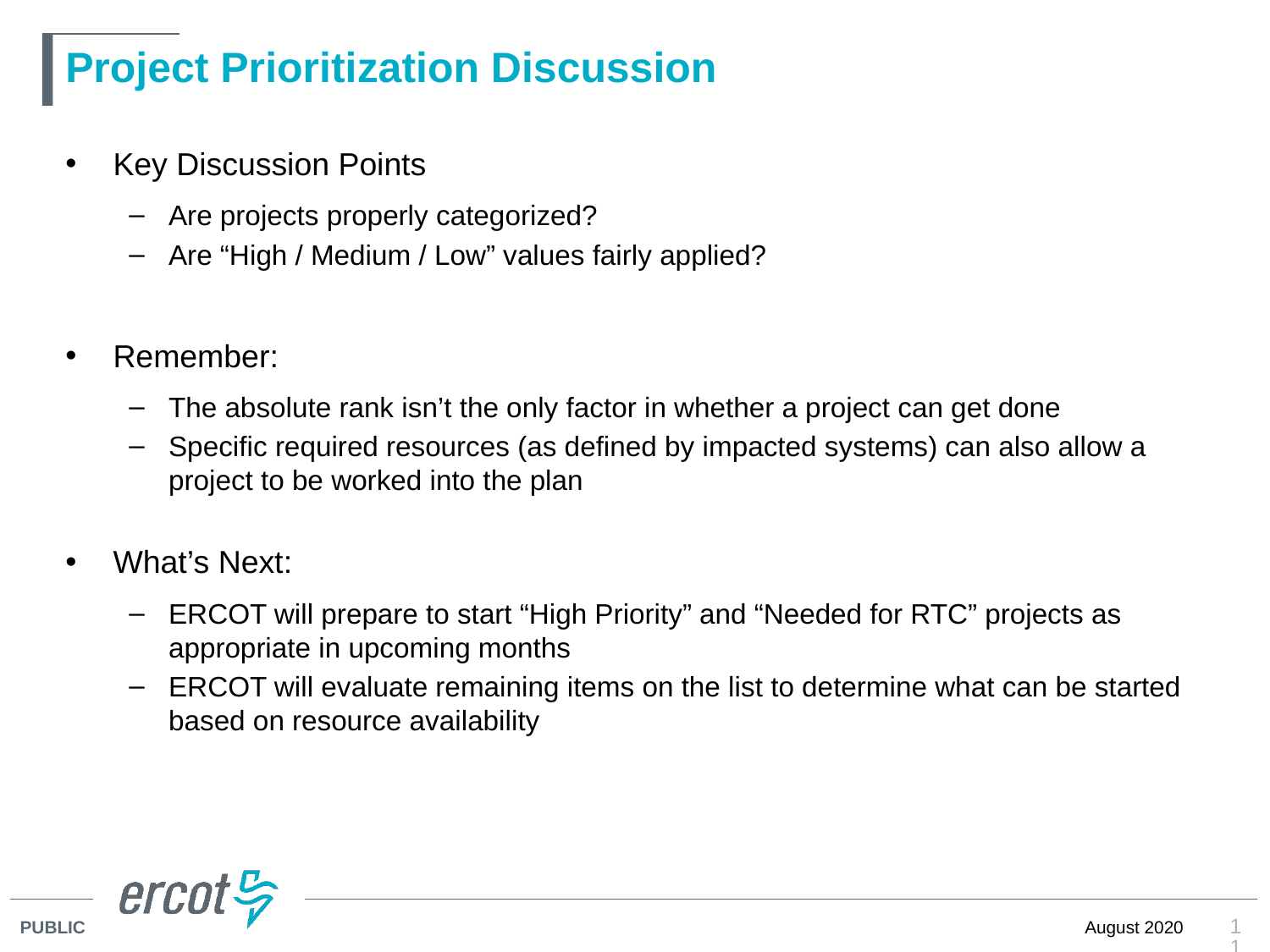

# Project Prioritization Discussion
Key Discussion Points

Are projects properly categorized?
Are “High / Medium / Low” values fairly applied?

Remember:

The absolute rank isn’t the only factor in whether a project can get done
Specific required resources (as defined by impacted systems) can also allow a project to be worked into the plan

What’s Next:

ERCOT will prepare to start “High Priority” and “Needed for RTC” projects as appropriate in upcoming months
ERCOT will evaluate remaining items on the list to determine what can be started based on resource availability

11